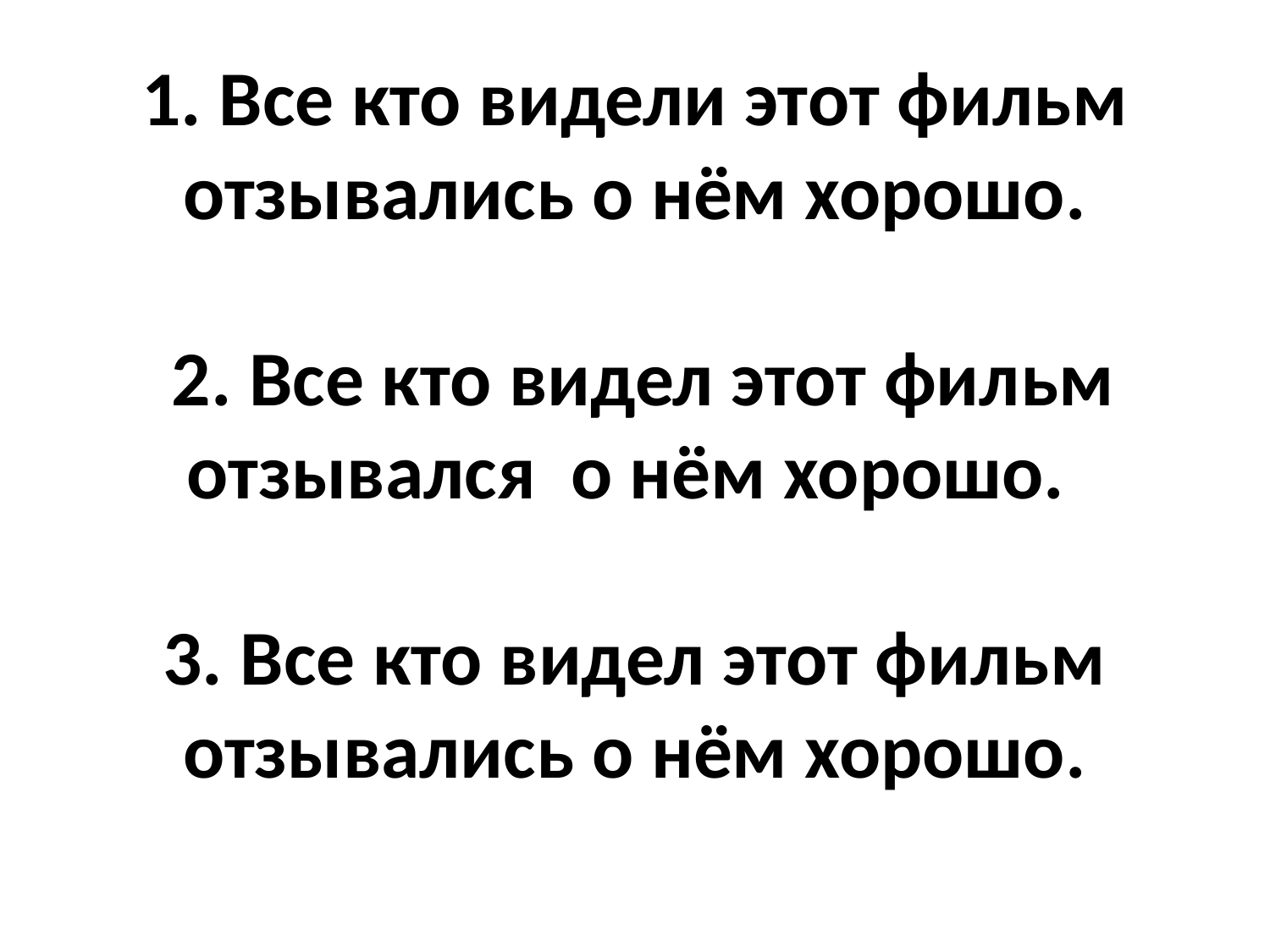

# 1. Все кто видели этот фильм отзывались о нём хорошо. 2. Все кто видел этот фильм отзывался  о нём хорошо. 3. Все кто видел этот фильм отзывались о нём хорошо.